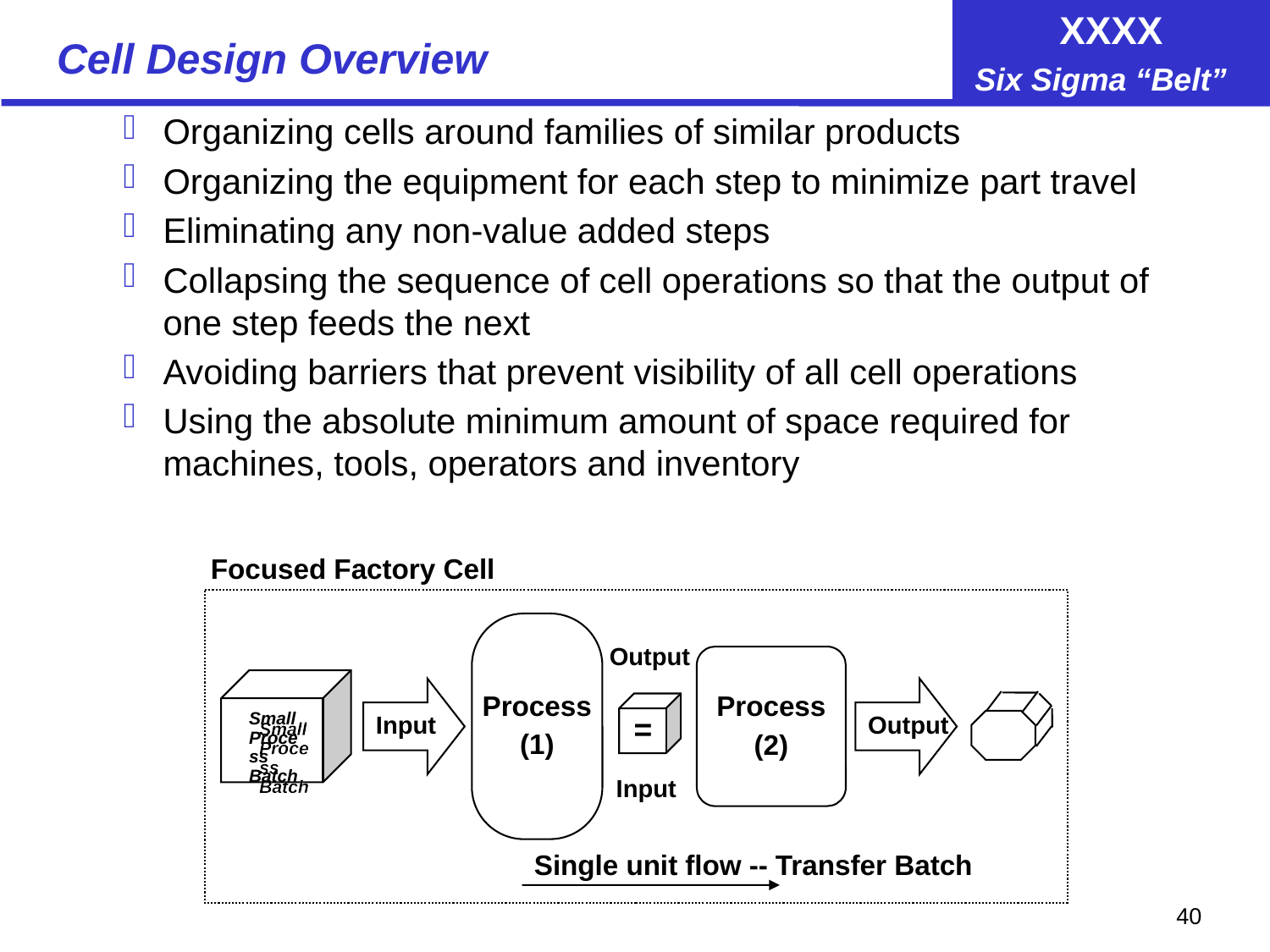

# Cell Design Overview
Organizing cells around families of similar products
Organizing the equipment for each step to minimize part travel
Eliminating any non-value added steps
Collapsing the sequence of cell operations so that the output of one step feeds the next
Avoiding barriers that prevent visibility of all cell operations
Using the absolute minimum amount of space required for machines, tools, operators and inventory
Focused Factory Cell

Process
(1)
Output
Process
(2)

Input
Output

=
Input
Single unit flow -- Transfer Batch

SmallProcess Batch